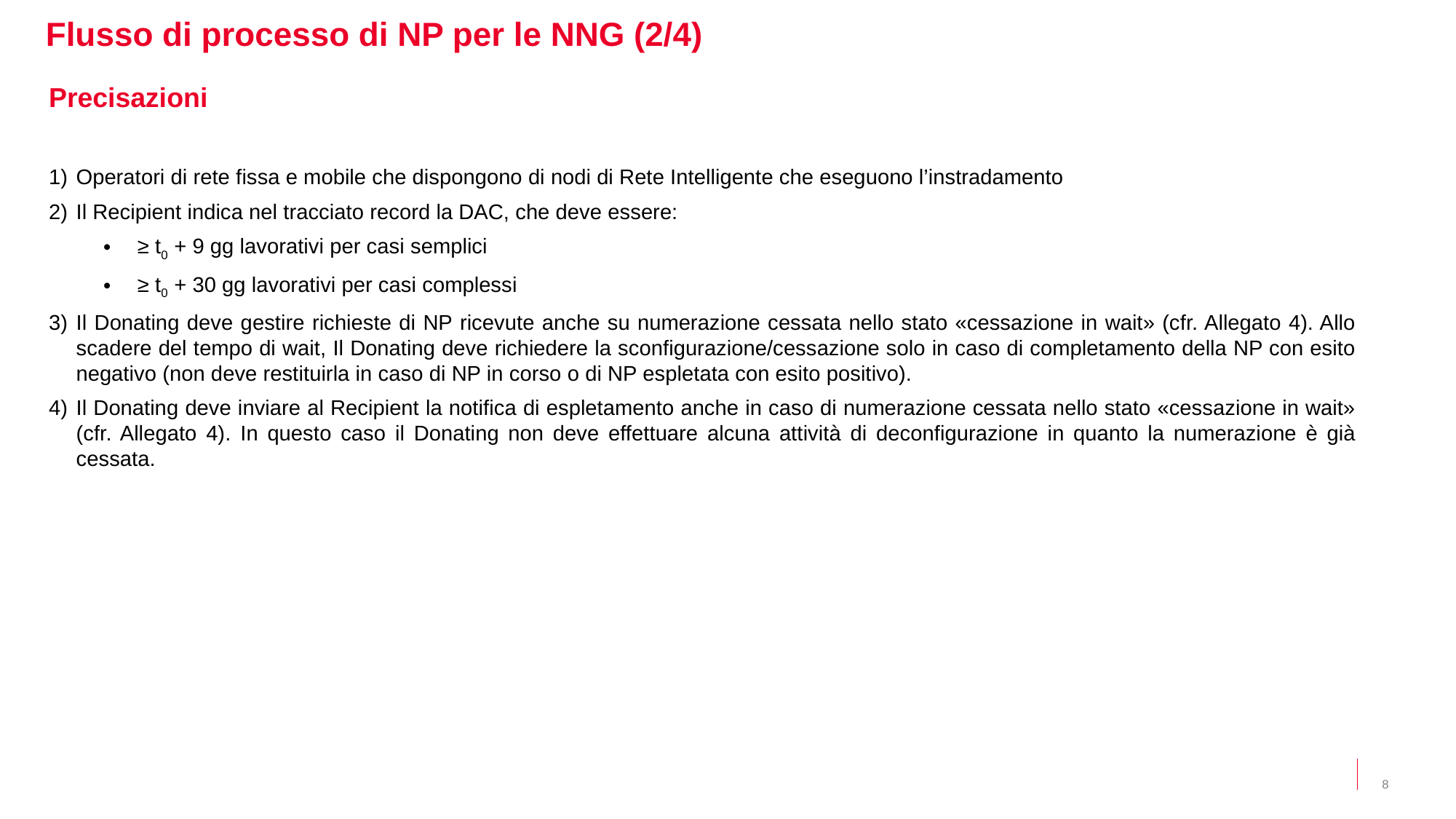

Flusso di processo di NP per le NNG (2/4)

Precisazioni

Operatori di rete fissa e mobile che dispongono di nodi di Rete Intelligente che eseguono l’instradamento
Il Recipient indica nel tracciato record la DAC, che deve essere:
≥ t0 + 9 gg lavorativi per casi semplici
≥ t0 + 30 gg lavorativi per casi complessi
Il Donating deve gestire richieste di NP ricevute anche su numerazione cessata nello stato «cessazione in wait» (cfr. Allegato 4). Allo scadere del tempo di wait, Il Donating deve richiedere la sconfigurazione/cessazione solo in caso di completamento della NP con esito negativo (non deve restituirla in caso di NP in corso o di NP espletata con esito positivo).
Il Donating deve inviare al Recipient la notifica di espletamento anche in caso di numerazione cessata nello stato «cessazione in wait» (cfr. Allegato 4). In questo caso il Donating non deve effettuare alcuna attività di deconfigurazione in quanto la numerazione è già cessata.